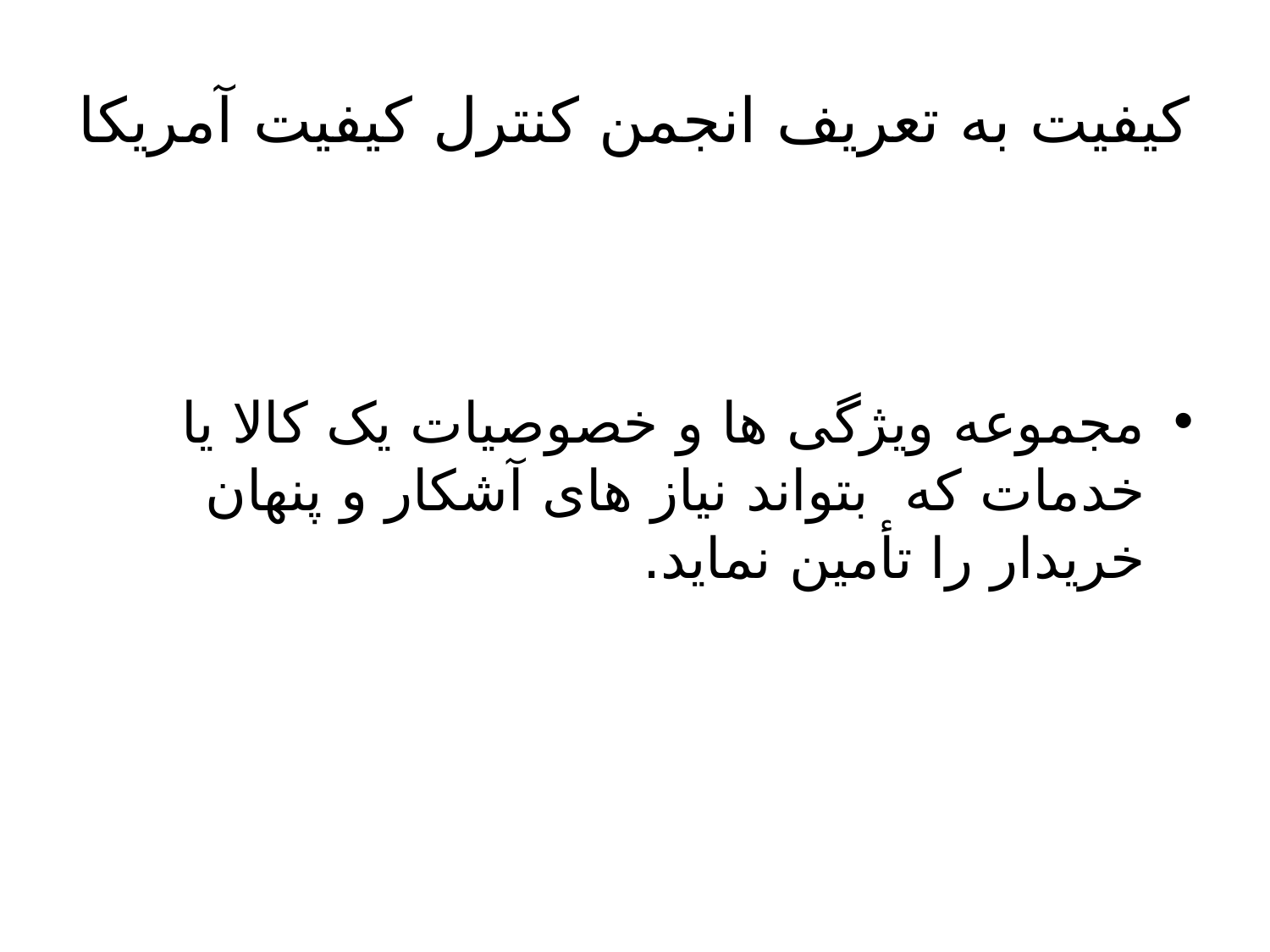

# کیفیت به تعریف انجمن کنترل کیفیت آمریکا

مجموعه ویژگی ها و خصوصیات یک کالا یا خدمات که  بتواند نیاز های آشکار و پنهان خریدار را تأمین نماید.